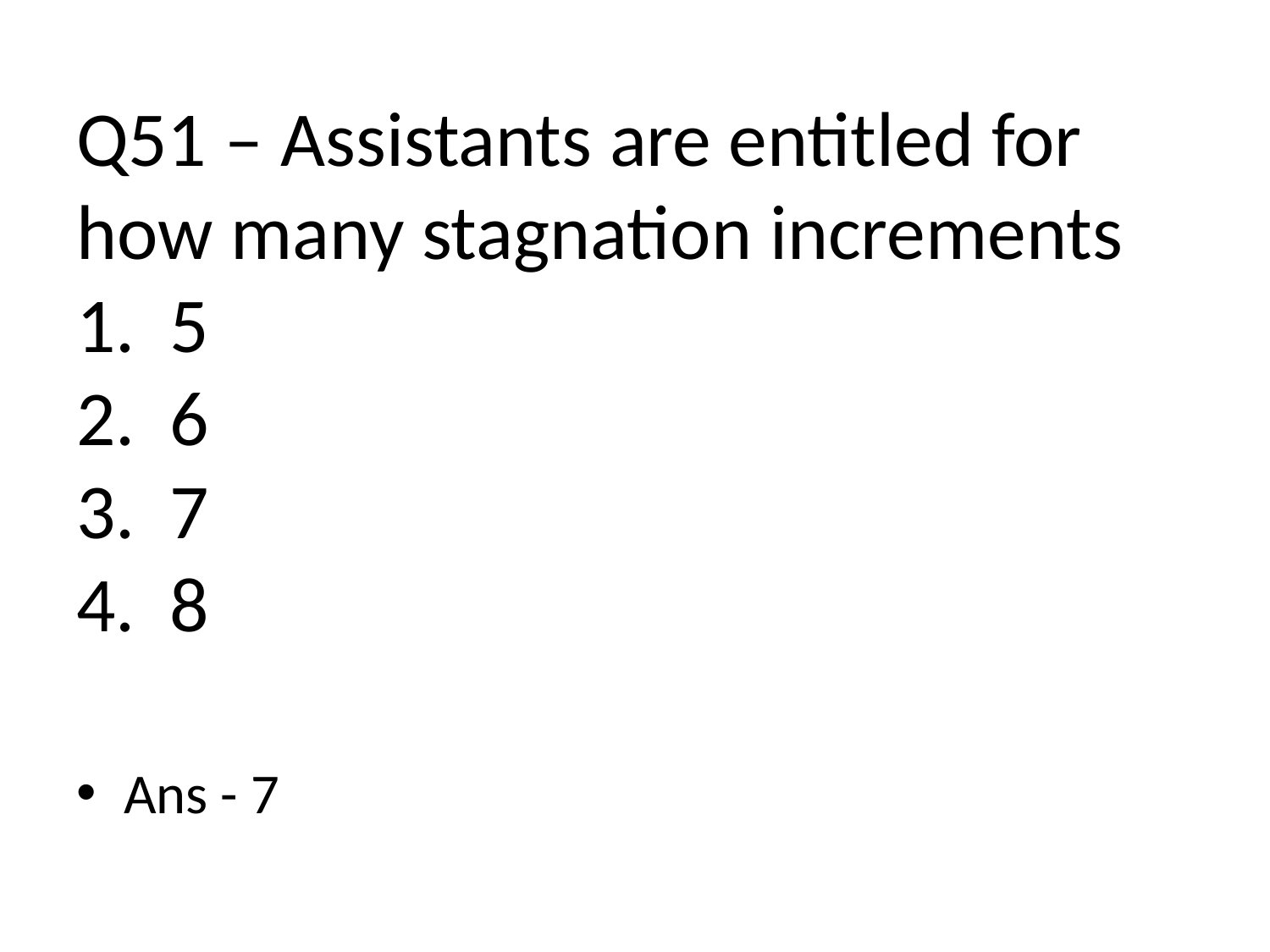

# Q51 – Assistants are entitled for how many stagnation increments 1.  5 2.  6 3.  7 4.  8
Ans - 7